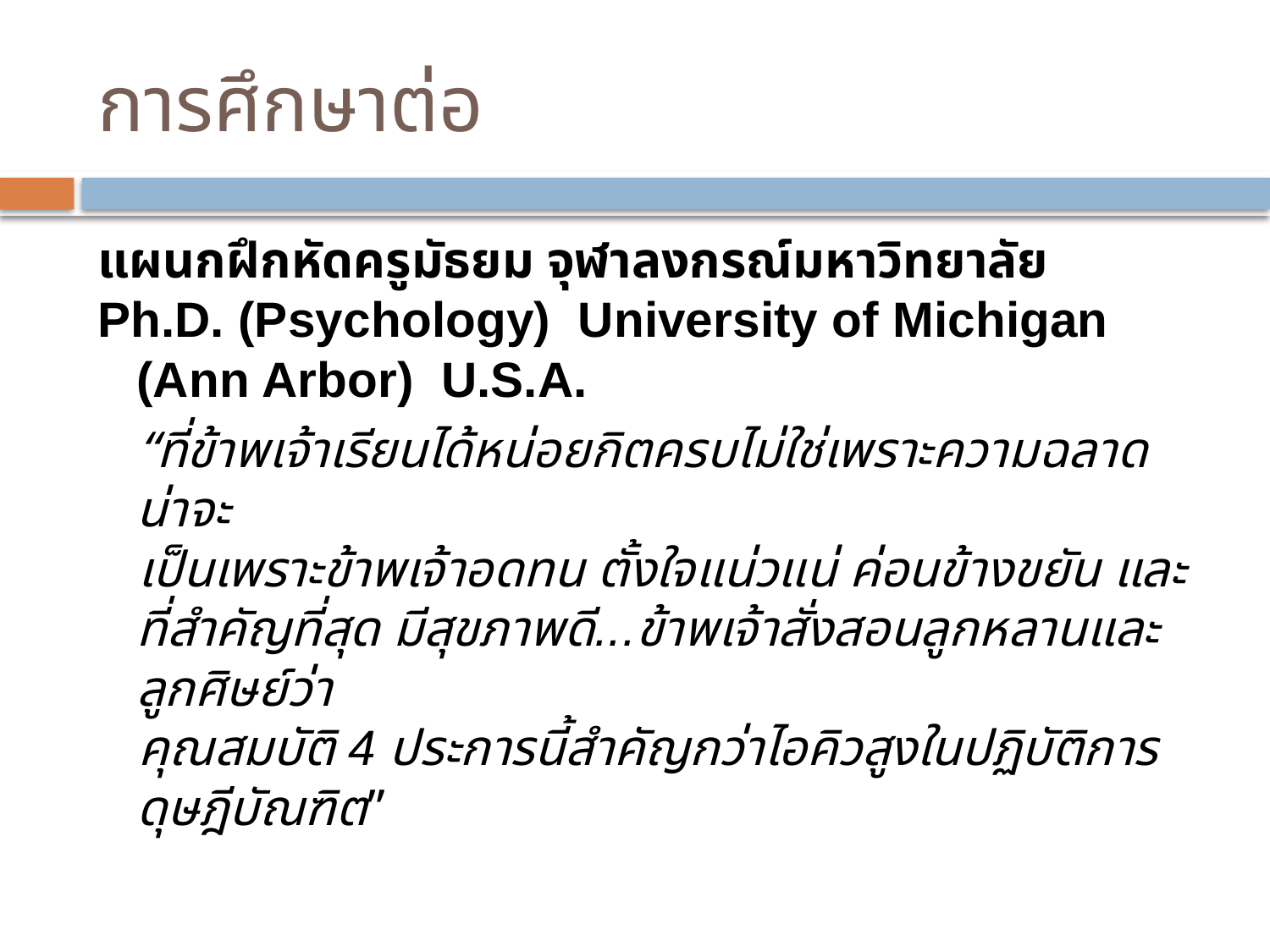

# การศึกษาต่อ
แผนกฝึกหัดครูมัธยม จุฬาลงกรณ์มหาวิทยาลัย
Ph.D. (Psychology)  University of Michigan (Ann Arbor)  U.S.A.
“ที่ข้าพเจ้าเรียนได้หน่อยกิตครบไม่ใช่เพราะความฉลาด  น่าจะ
เป็นเพราะข้าพเจ้าอดทน ตั้งใจแน่วแน่ ค่อนข้างขยัน และที่สำคัญที่สุด มีสุขภาพดี...ข้าพเจ้าสั่งสอนลูกหลานและลูกศิษย์ว่า
คุณสมบัติ 4 ประการนี้สำคัญกว่าไอคิวสูงในปฏิบัติการดุษฎีบัณฑิต”